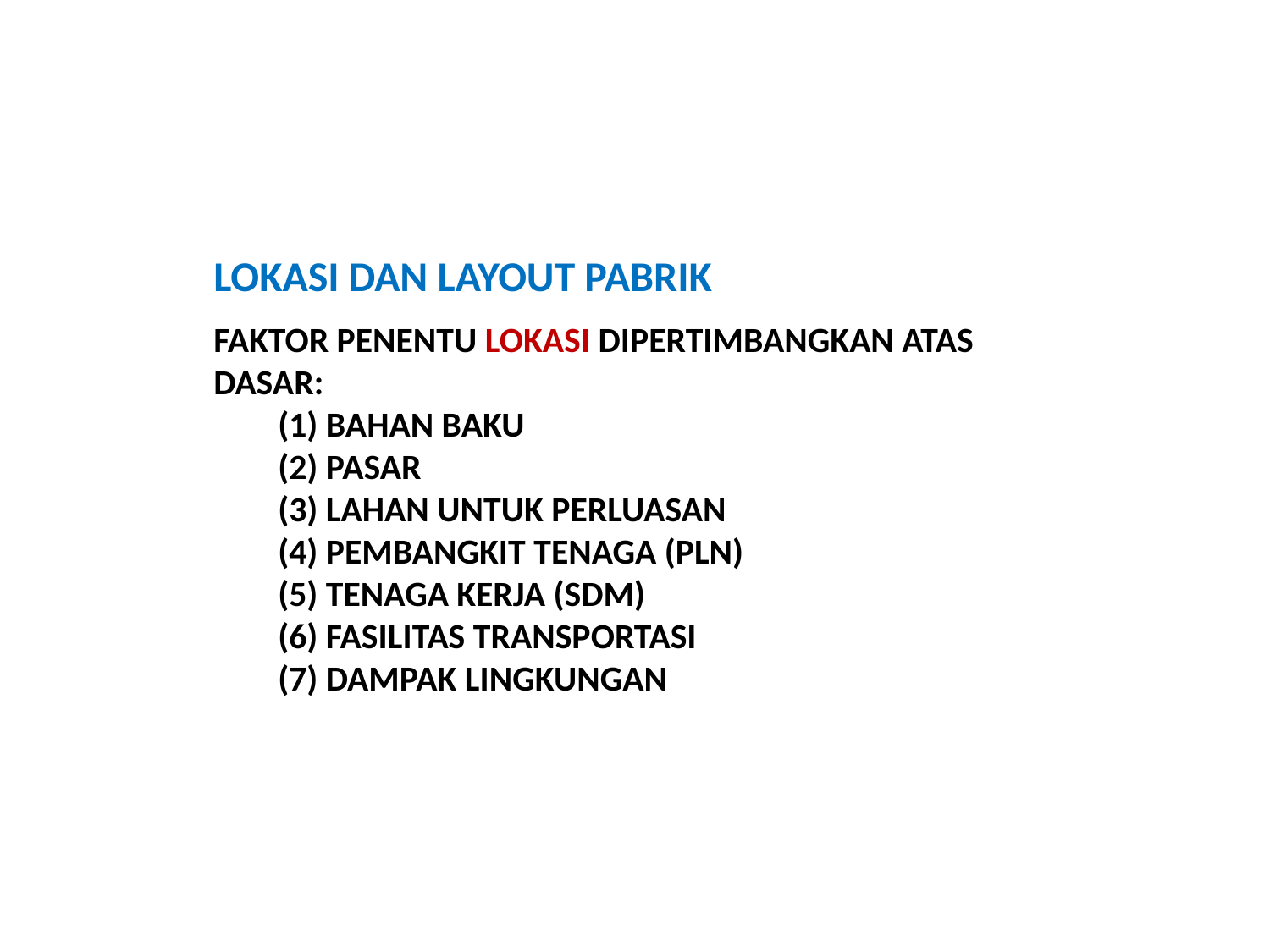

LOKASI DAN LAYOUT PABRIK

FAKTOR PENENTU LOKASI DIPERTIMBANGKAN ATAS DASAR:
        (1) BAHAN BAKU
        (2) PASAR
        (3) LAHAN UNTUK PERLUASAN
        (4) PEMBANGKIT TENAGA (PLN)
        (5) TENAGA KERJA (SDM)
        (6) FASILITAS TRANSPORTASI
        (7) DAMPAK LINGKUNGAN